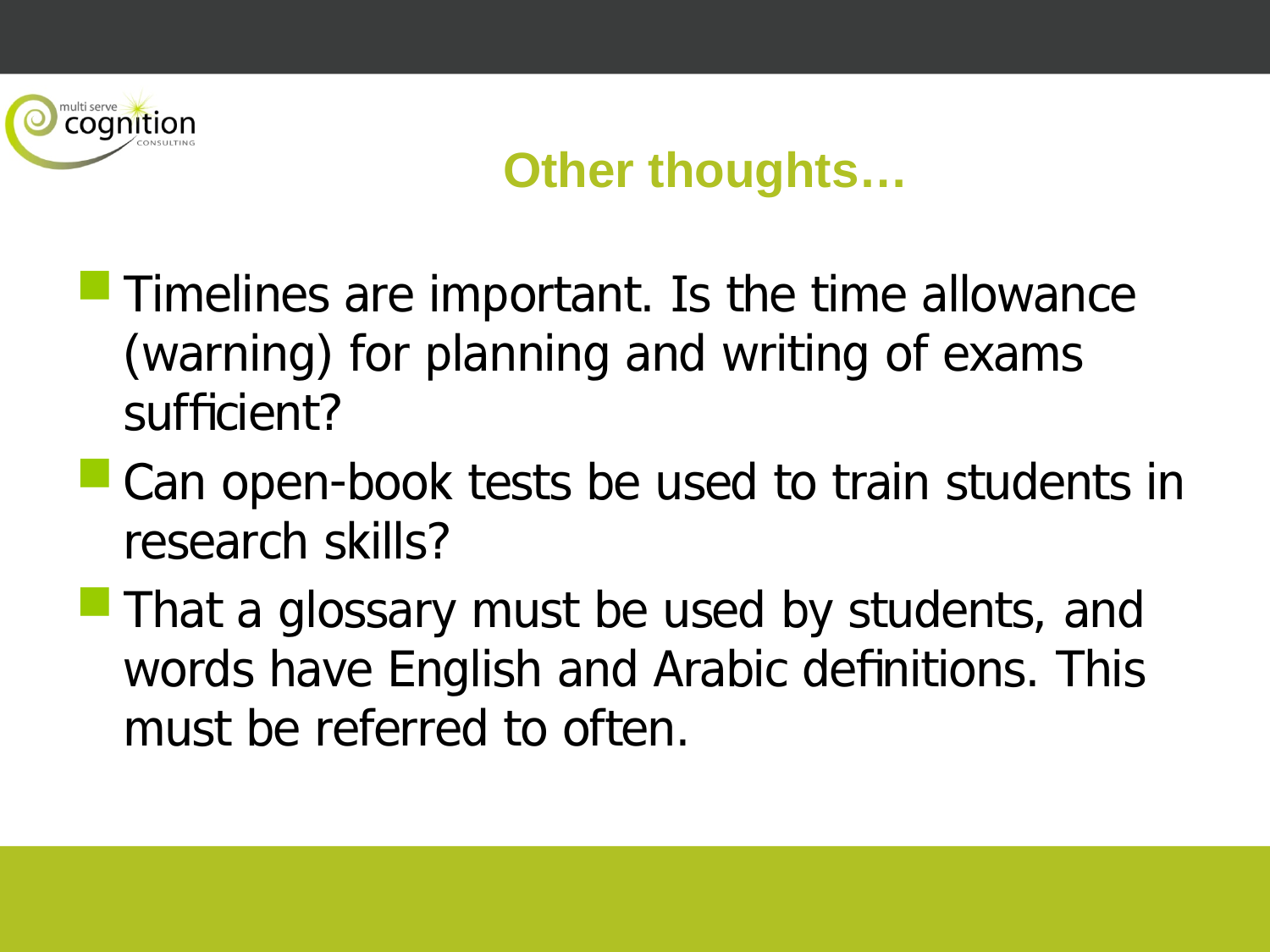

# Other thoughts…
Timelines are important. Is the time allowance (warning) for planning and writing of exams sufficient?
Can open-book tests be used to train students in research skills?
That a glossary must be used by students, and words have English and Arabic definitions. This must be referred to often.